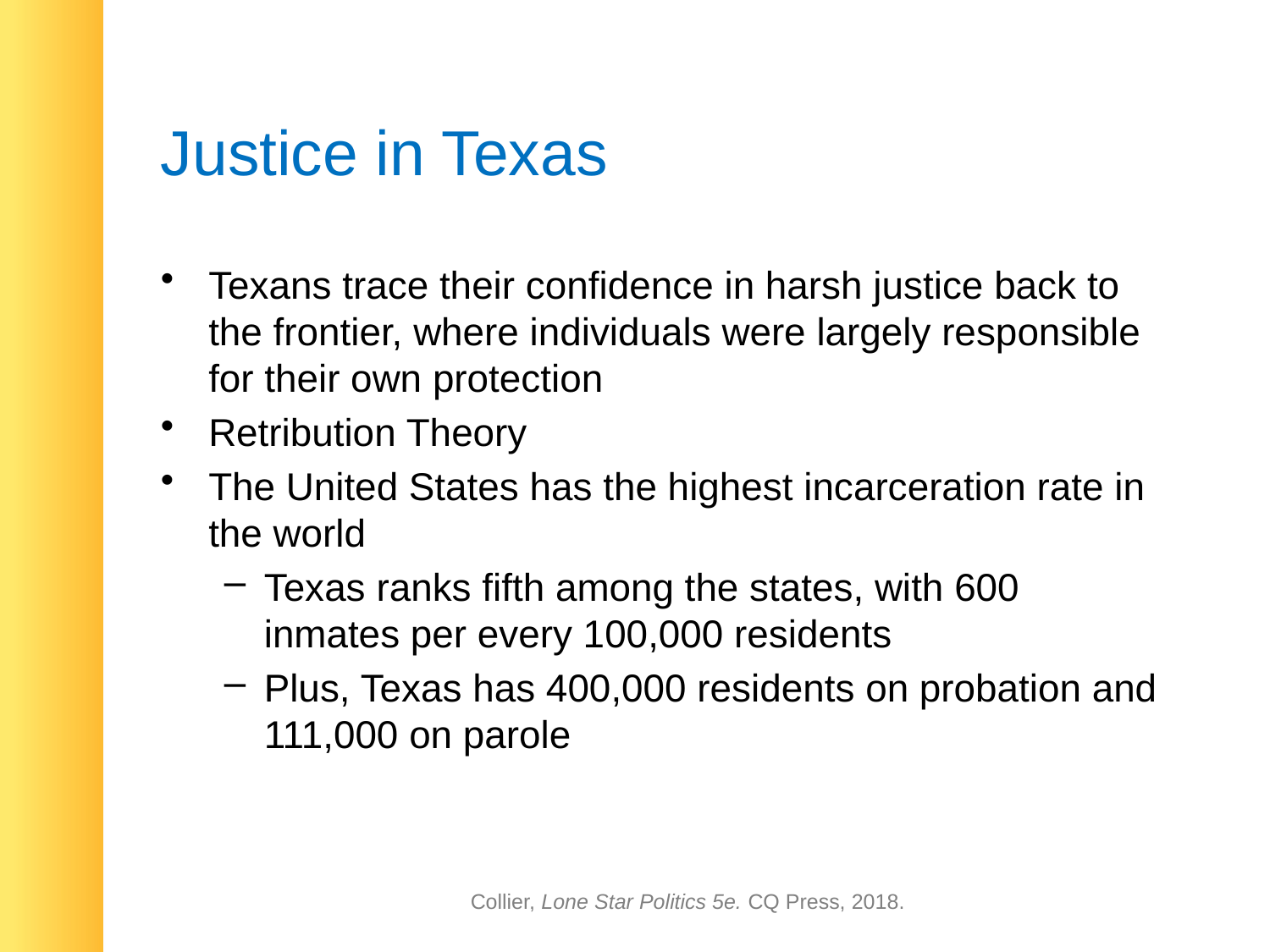

# Justice in Texas
Texans trace their confidence in harsh justice back to the frontier, where individuals were largely responsible for their own protection
Retribution Theory
The United States has the highest incarceration rate in the world
Texas ranks fifth among the states, with 600 inmates per every 100,000 residents
Plus, Texas has 400,000 residents on probation and 111,000 on parole
Collier, Lone Star Politics 5e. CQ Press, 2018.